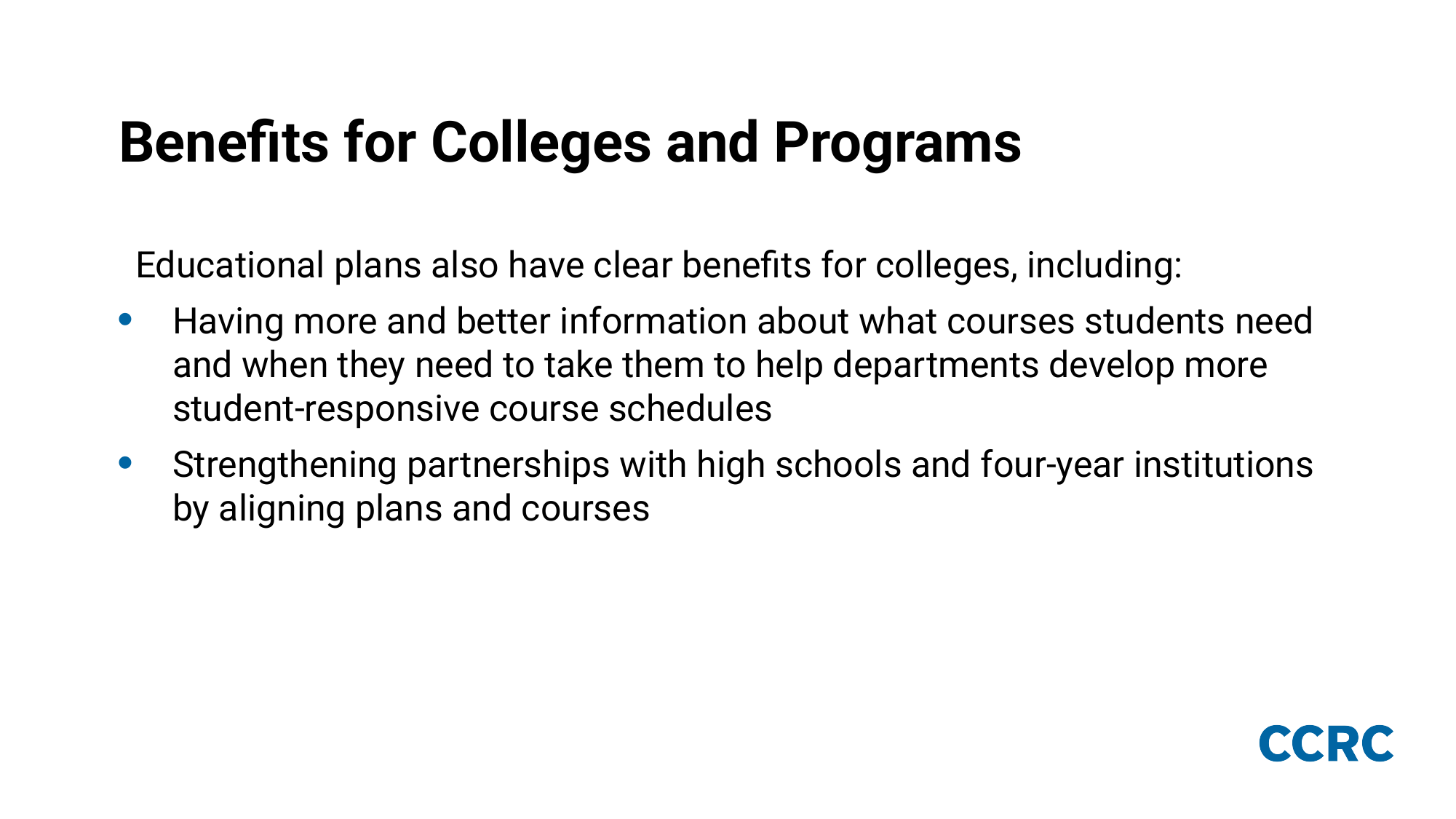

# Benefits for Colleges and Programs
Educational plans also have clear benefits for colleges, including:
Having more and better information about what courses students need and when they need to take them to help departments develop more student-responsive course schedules
Strengthening partnerships with high schools and four-year institutions by aligning plans and courses